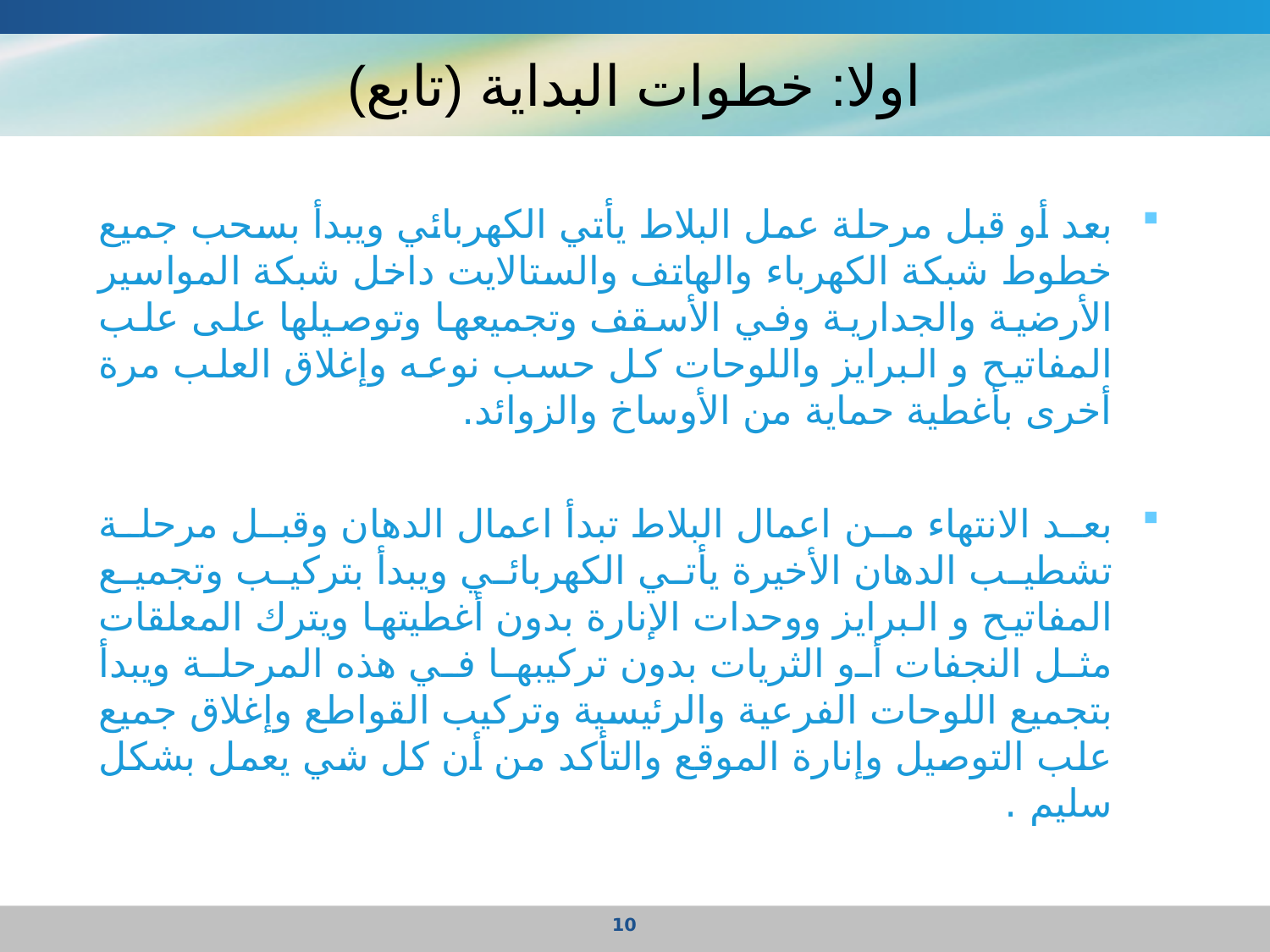

# اولا: خطوات البداية (تابع)
بعد أو قبل مرحلة عمل البلاط يأتي الكهربائي ويبدأ بسحب جميع خطوط شبكة الكهرباء والهاتف والستالايت داخل شبكة المواسير الأرضية والجدارية وفي الأسقف وتجميعها وتوصيلها على علب المفاتيح و البرايز واللوحات كل حسب نوعه وإغلاق العلب مرة أخرى بأغطية حماية من الأوساخ والزوائد.

بعد الانتهاء من اعمال البلاط تبدأ اعمال الدهان وقبل مرحلة تشطيب الدهان الأخيرة يأتي الكهربائي ويبدأ بتركيب وتجميع المفاتيح و البرايز ووحدات الإنارة بدون أغطيتها ويترك المعلقات مثل النجفات أو الثريات بدون تركيبها في هذه المرحلة ويبدأ بتجميع اللوحات الفرعية والرئيسية وتركيب القواطع وإغلاق جميع علب التوصيل وإنارة الموقع والتأكد من أن كل شي يعمل بشكل سليم .

10